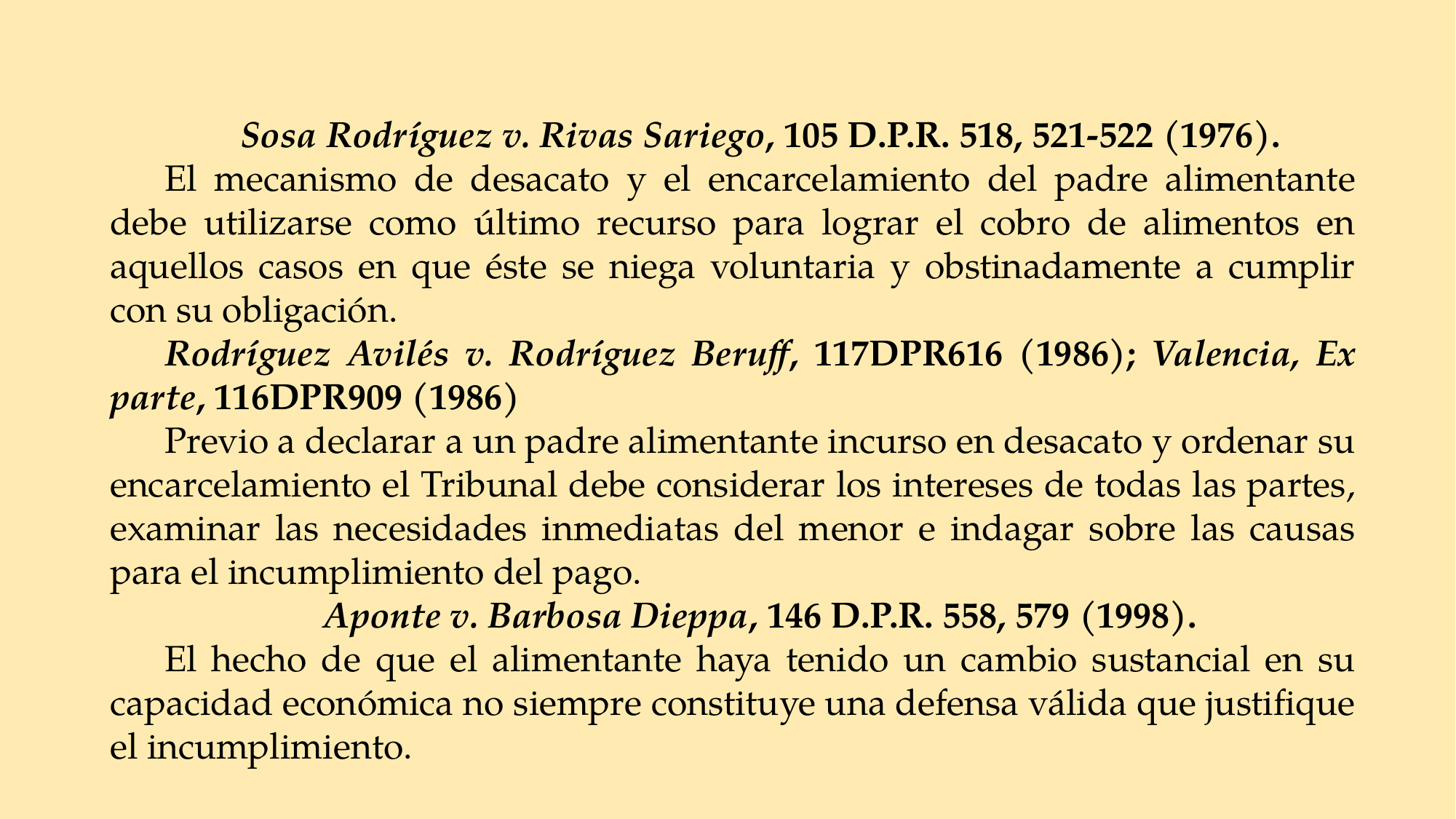

Sosa Rodríguez v. Rivas Sariego, 105 D.P.R. 518, 521-522 (1976).
El mecanismo de desacato y el encarcelamiento del padre alimentante debe utilizarse como último recurso para lograr el cobro de alimentos en aquellos casos en que éste se niega voluntaria y obstinadamente a cumplir con su obligación.
Rodríguez Avilés v. Rodríguez Beruff, 117DPR616 (1986); Valencia, Ex parte, 116DPR909 (1986)
Previo a declarar a un padre alimentante incurso en desacato y ordenar su encarcelamiento el Tribunal debe considerar los intereses de todas las partes, examinar las necesidades inmediatas del menor e indagar sobre las causas para el incumplimiento del pago.
Aponte v. Barbosa Dieppa, 146 D.P.R. 558, 579 (1998).
El hecho de que el alimentante haya tenido un cambio sustancial en su capacidad económica no siempre constituye una defensa válida que justifique el incumplimiento.